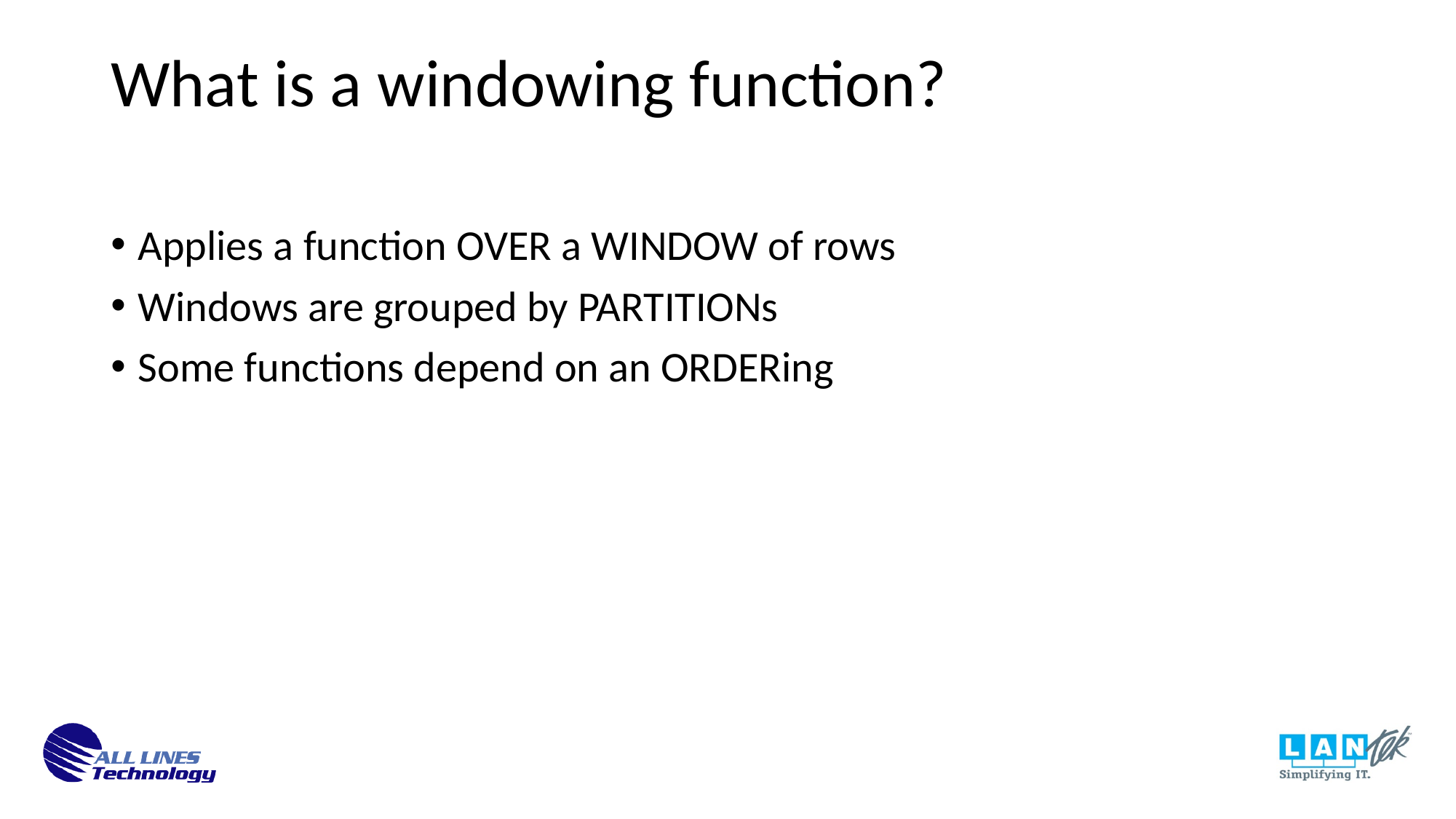

What is a windowing function?
Applies a function OVER a WINDOW of rows
Windows are grouped by PARTITIONs
Some functions depend on an ORDERing